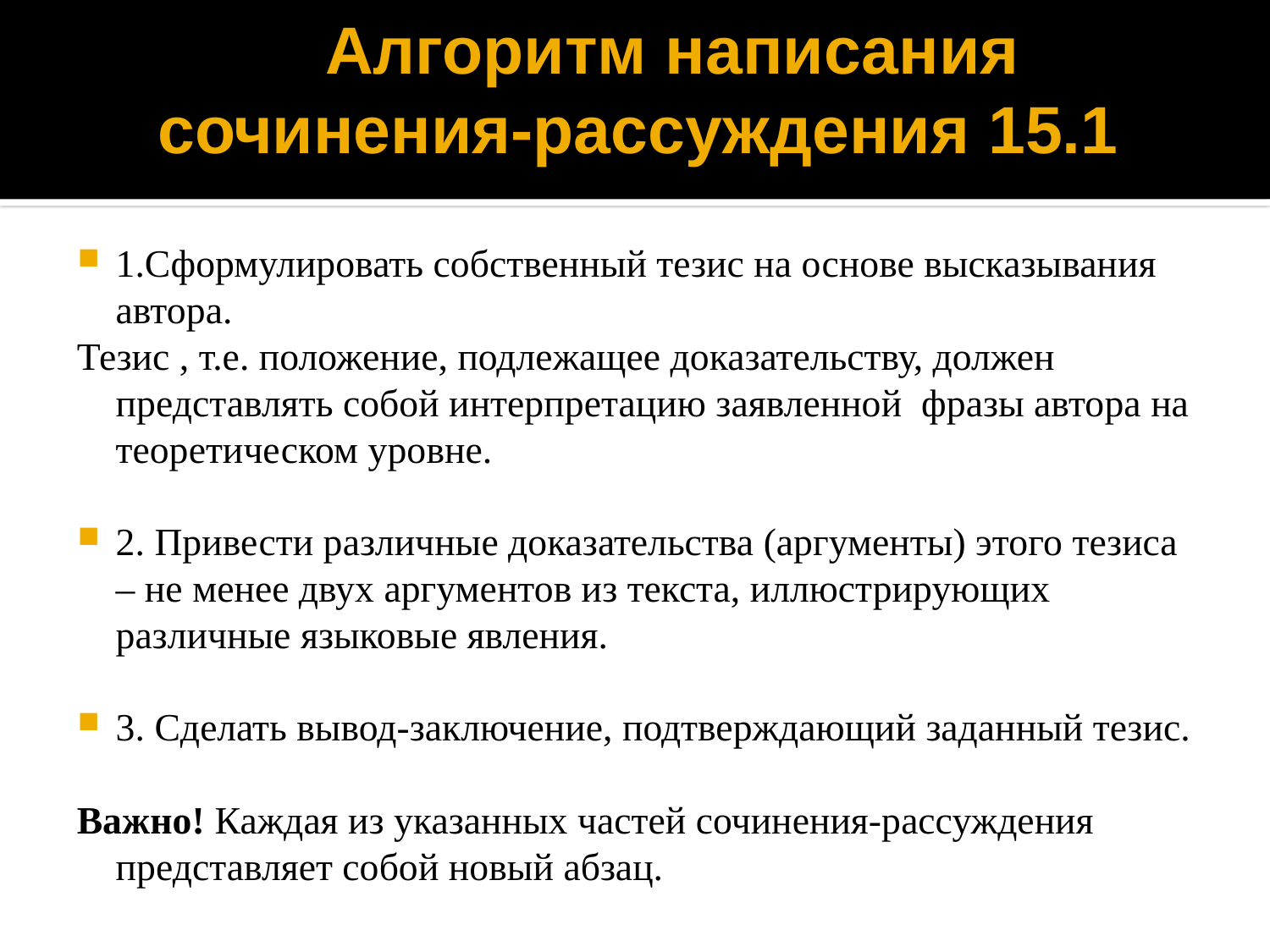

# Алгоритм написания                  сочинения-рассуждения 15.1
1.Сформулировать собственный тезис на основе высказывания автора.
Тезис , т.е. положение, подлежащее доказательству, должен представлять собой интерпретацию заявленной  фразы автора на теоретическом уровне.

2. Привести различные доказательства (аргументы) этого тезиса – не менее двух аргументов из текста, иллюстрирующих различные языковые явления.

3. Сделать вывод-заключение, подтверждающий заданный тезис.

Важно! Каждая из указанных частей сочинения-рассуждения представляет собой новый абзац.